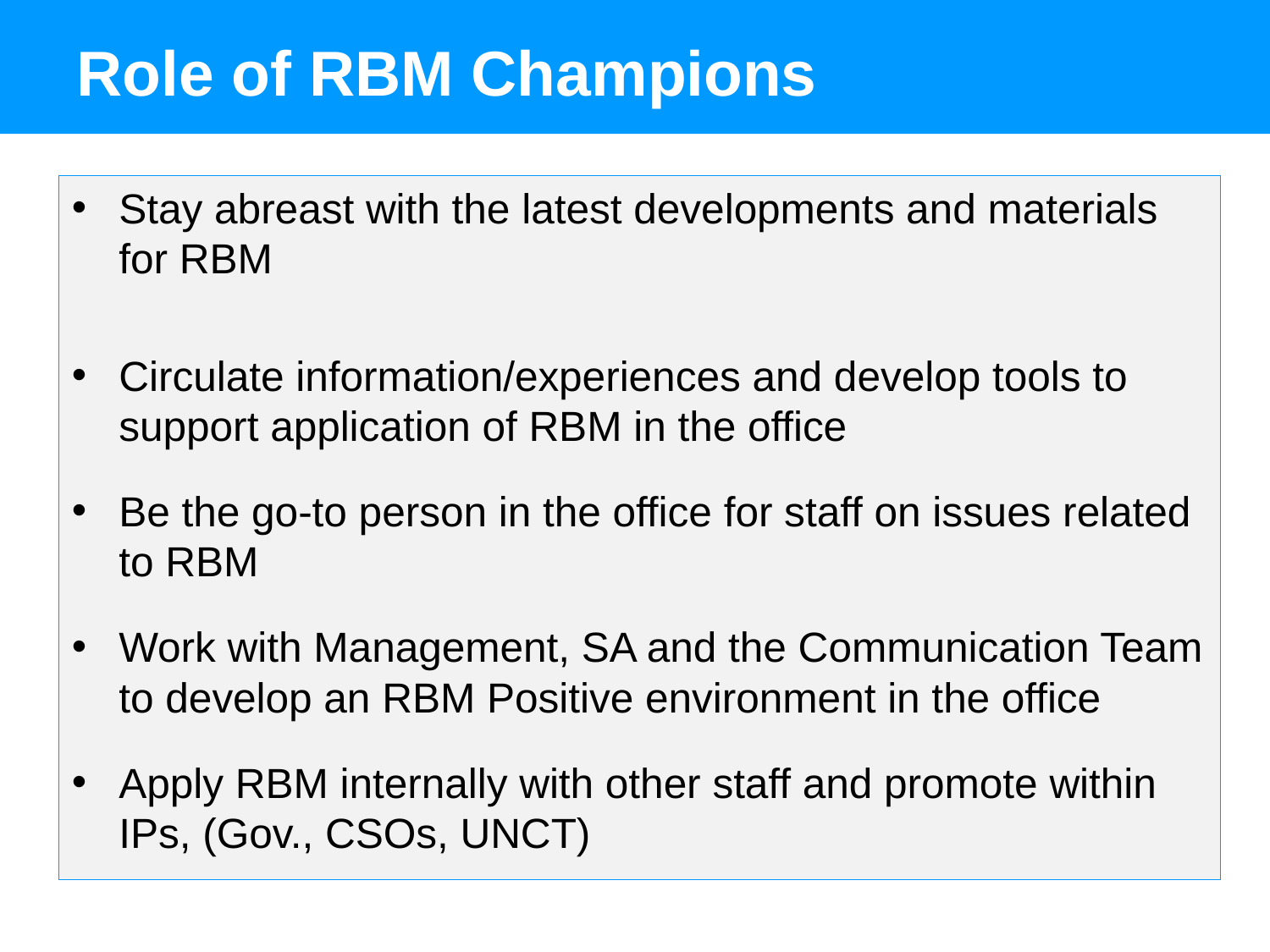

# Role of RBM Champions
Stay abreast with the latest developments and materials for RBM

Circulate information/experiences and develop tools to support application of RBM in the office

Be the go-to person in the office for staff on issues related to RBM

Work with Management, SA and the Communication Team to develop an RBM Positive environment in the office

Apply RBM internally with other staff and promote within IPs, (Gov., CSOs, UNCT)